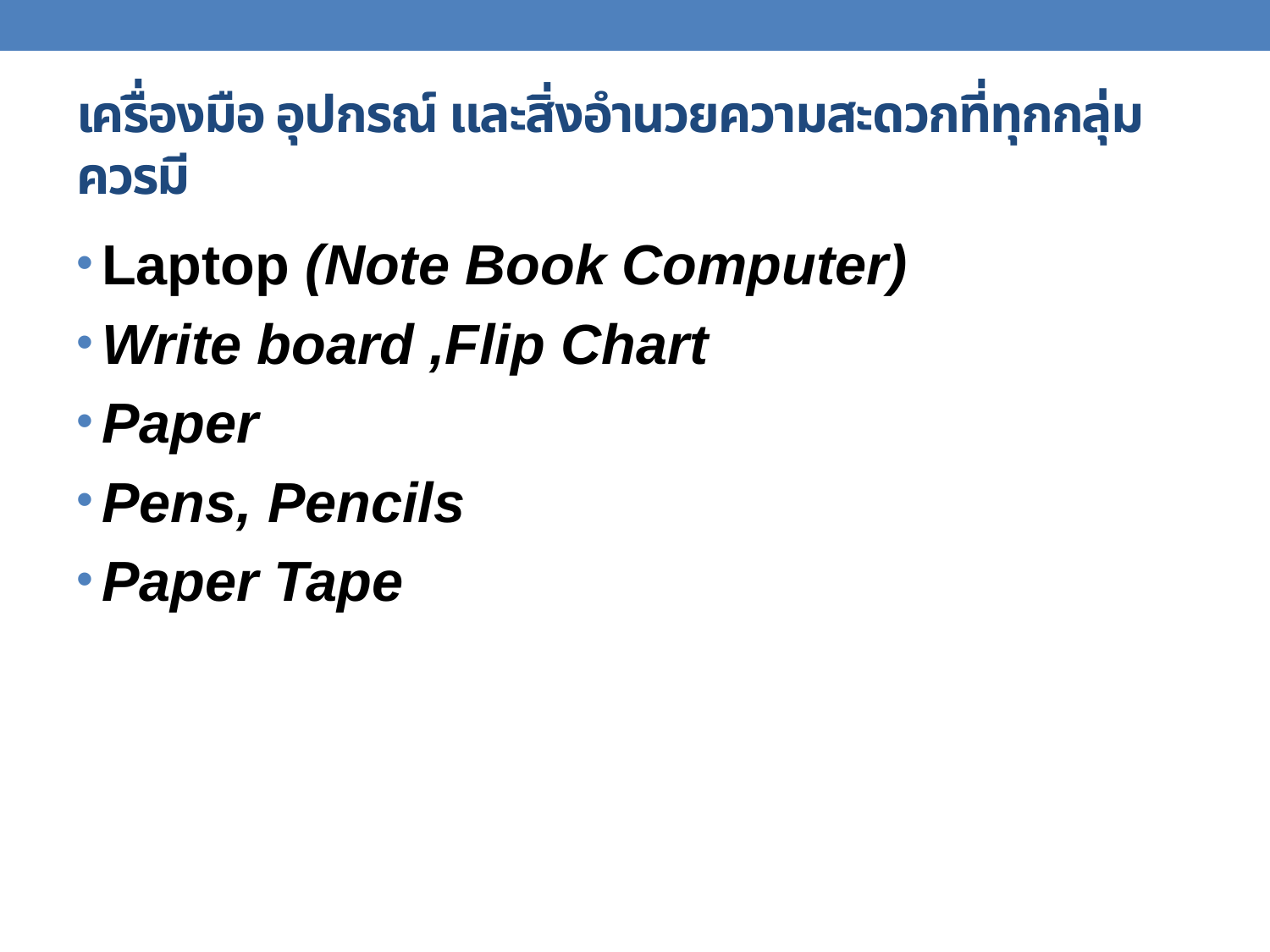

# เครื่องมือ อุปกรณ์ และสิ่งอำนวยความสะดวกที่ทุกกลุ่มควรมี
Laptop (Note Book Computer)
Write board ,Flip Chart
Paper
Pens, Pencils
Paper Tape